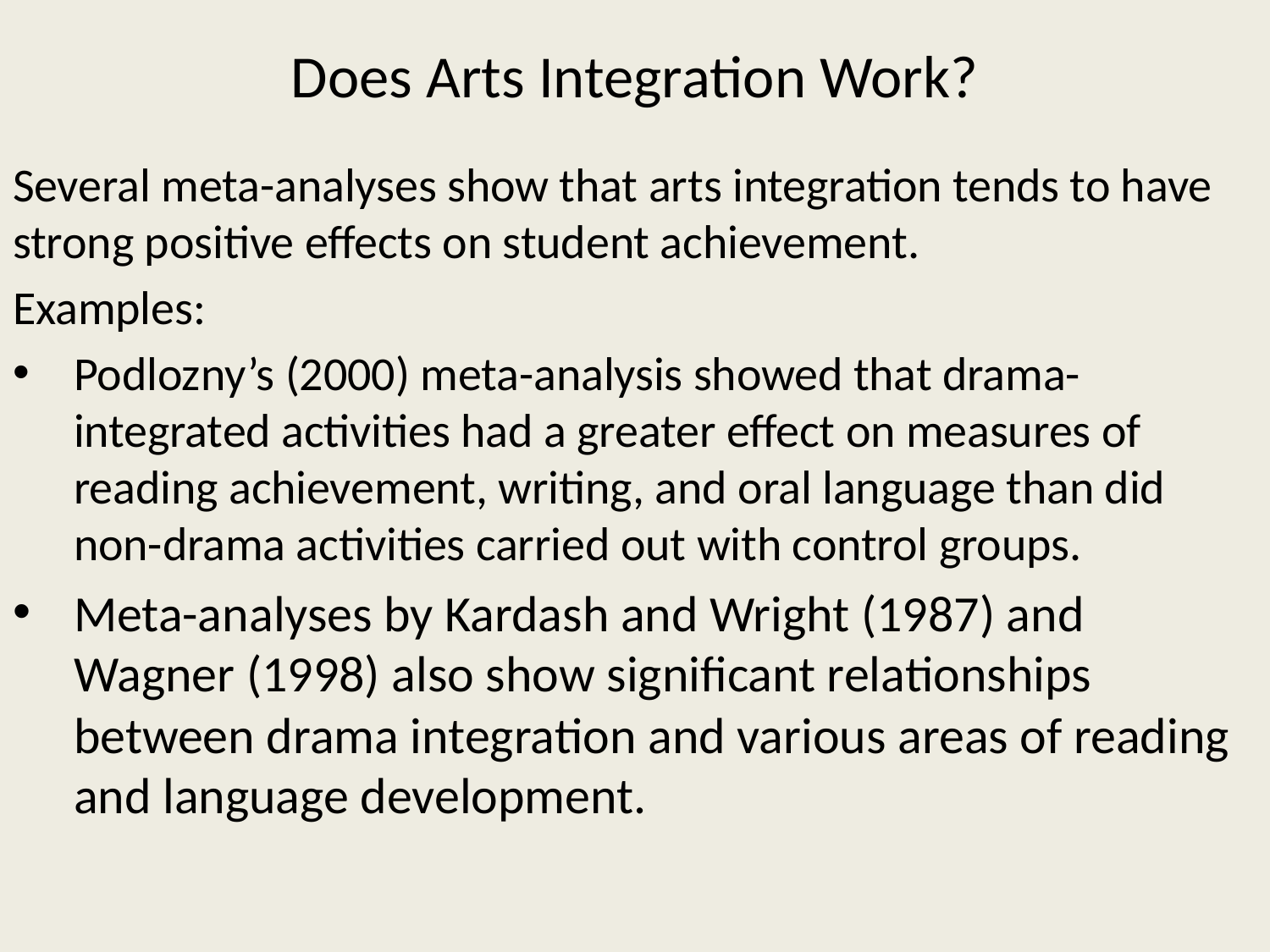

# Does Arts Integration Work?
Several meta-analyses show that arts integration tends to have strong positive effects on student achievement.
Examples:
Podlozny’s (2000) meta-analysis showed that drama-integrated activities had a greater effect on measures of reading achievement, writing, and oral language than did non-drama activities carried out with control groups.
Meta-analyses by Kardash and Wright (1987) and Wagner (1998) also show significant relationships between drama integration and various areas of reading and language development.